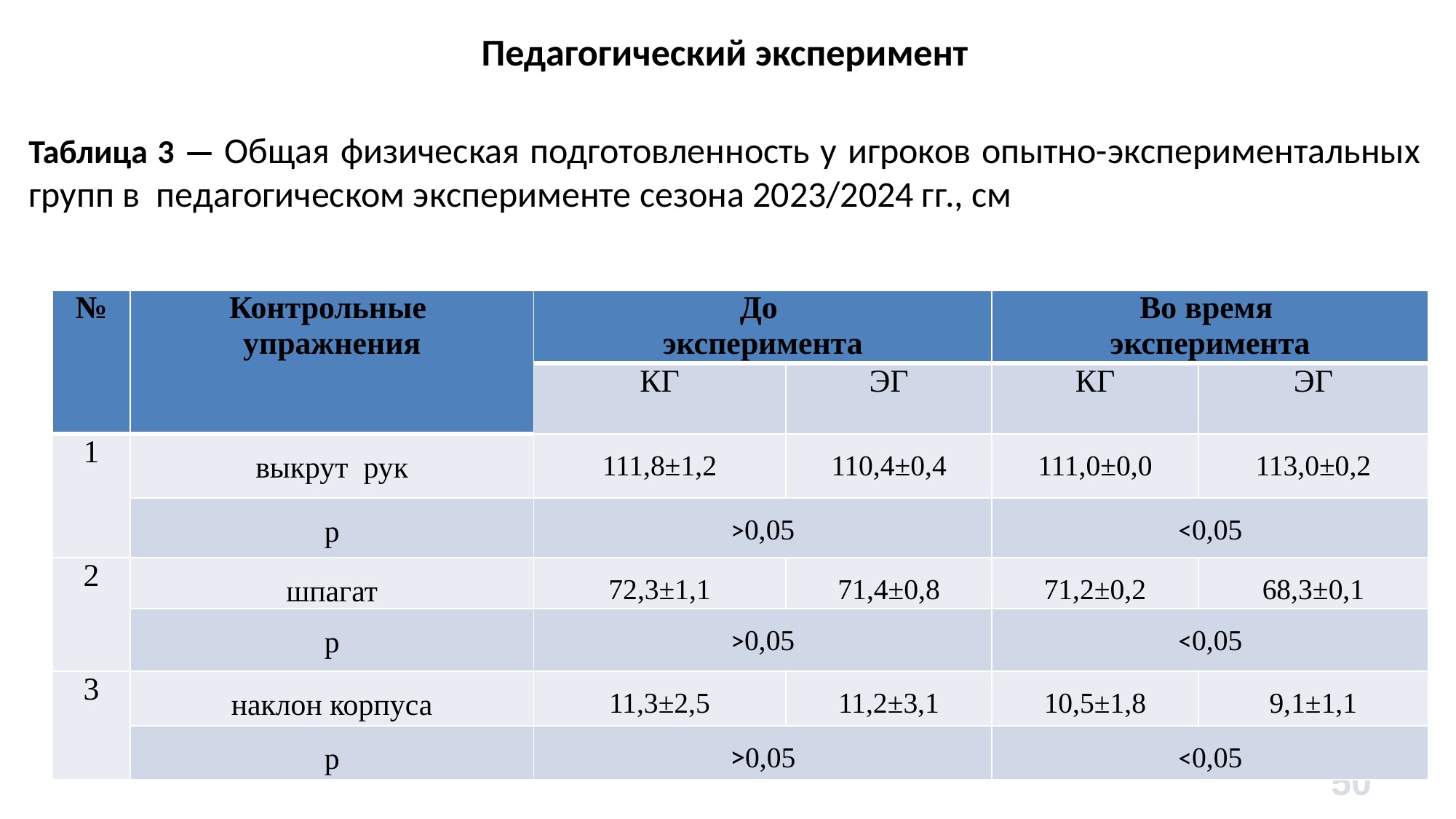

Педагогический эксперимент

Таблица 3 — Общая физическая подготовленность у игроков опытно-экспериментальных групп в  педагогическом эксперименте сезона 2023/2024 гг., см

| № | Контрольные упражнения | До эксперимента |  | Во время эксперимента |  |
| --- | --- | --- | --- | --- | --- |
|  |  | КГ | ЭГ | КГ | ЭГ |
| 1 | выкрут рук | 111,8±1,2 | 110,4±0,4 | 111,0±0,0 | 113,0±0,2 |
|  | р | >0,05 |  | <0,05 |  |
| 2 | шпагат | 72,3±1,1 | 71,4±0,8 | 71,2±0,2 | 68,3±0,1 |
|  | р | >0,05 |  | <0,05 |  |
| 3 | наклон корпуса | 11,3±2,5 | 11,2±3,1 | 10,5±1,8 | 9,1±1,1 |
|  | р | >0,05 |  | <0,05 |  |
50